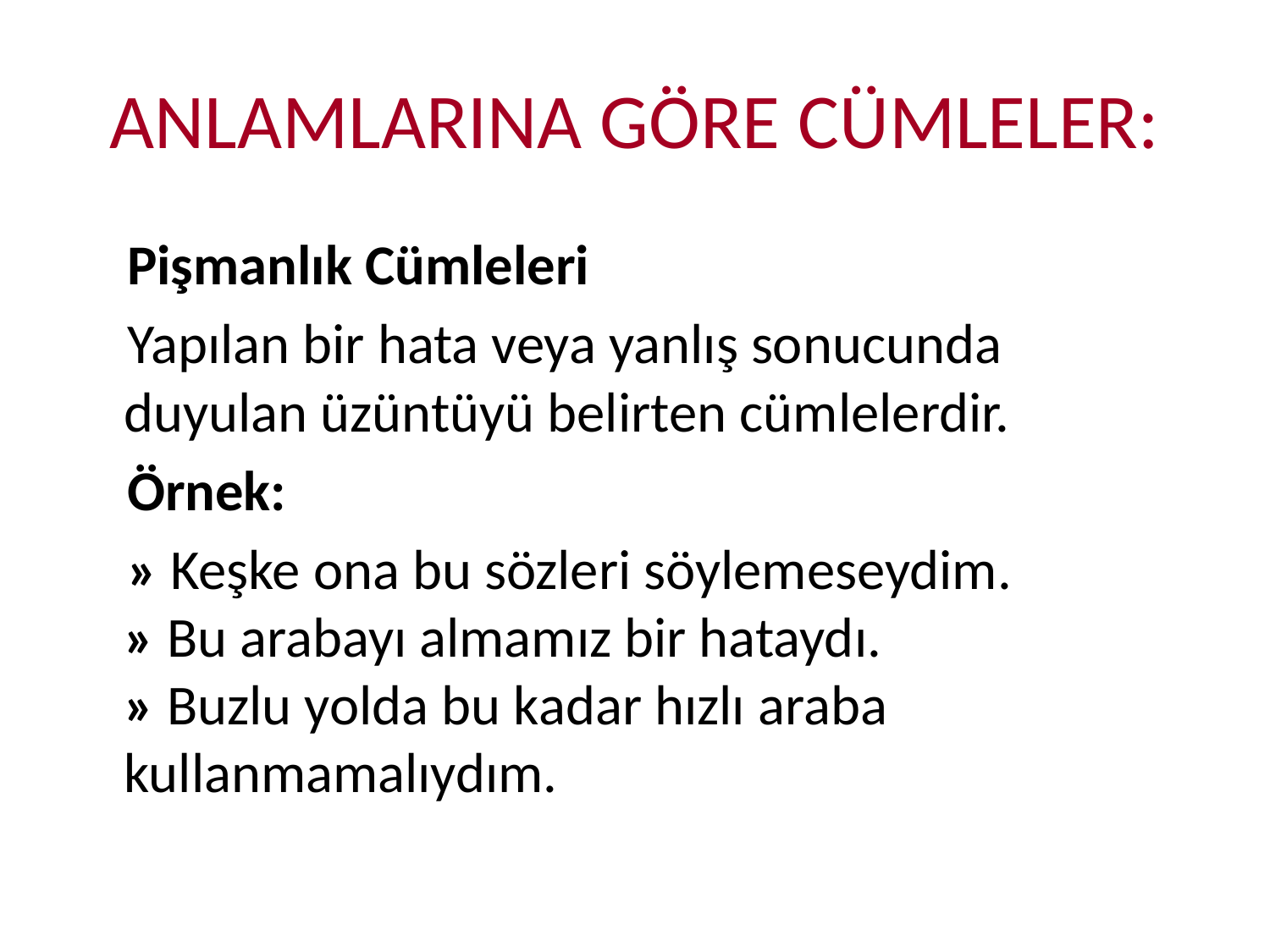

# ANLAMLARINA GÖRE CÜMLELER:
    Pişmanlık Cümleleri
    Yapılan bir hata veya yanlış sonucunda duyulan üzüntüyü belirten cümlelerdir.
    Örnek:
    » Keşke ona bu sözleri söylemeseydim.
» Bu arabayı almamız bir hataydı.
» Buzlu yolda bu kadar hızlı araba kullanmamalıydım.